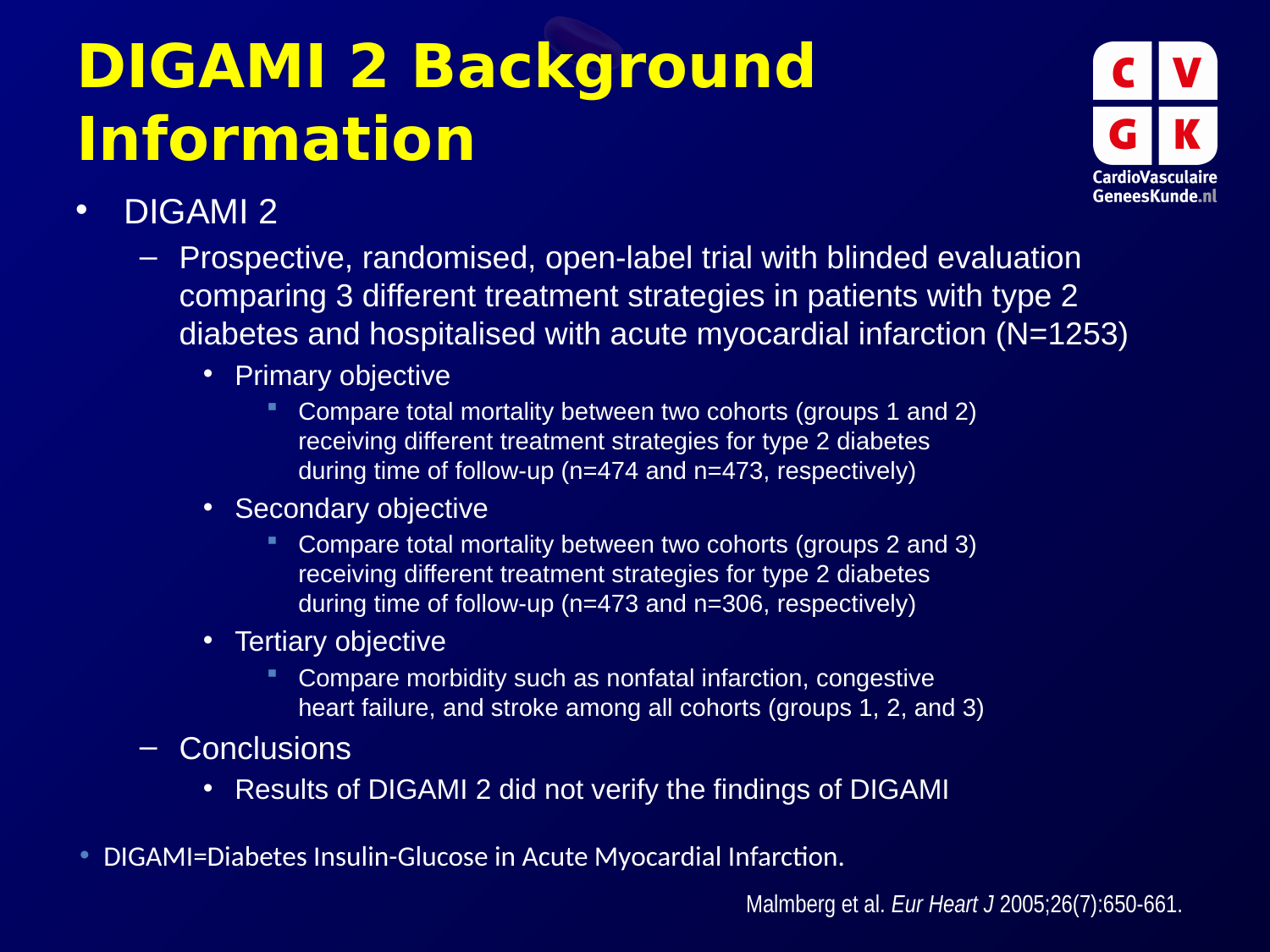

# DIGAMI 2 Background Information
DIGAMI 2
Prospective, randomised, open-label trial with blinded evaluation comparing 3 different treatment strategies in patients with type 2 diabetes and hospitalised with acute myocardial infarction (N=1253)
Primary objective
Compare total mortality between two cohorts (groups 1 and 2)
receiving different treatment strategies for type 2 diabetes
during time of follow-up (n=474 and n=473, respectively)
Secondary objective
Compare total mortality between two cohorts (groups 2 and 3)
receiving different treatment strategies for type 2 diabetes
during time of follow-up (n=473 and n=306, respectively)
Tertiary objective
Compare morbidity such as nonfatal infarction, congestive
heart failure, and stroke among all cohorts (groups 1, 2, and 3)
Conclusions
Results of DIGAMI 2 did not verify the findings of DIGAMI
DIGAMI=Diabetes Insulin-Glucose in Acute Myocardial Infarction.
Malmberg et al. Eur Heart J 2005;26(7):650-661.